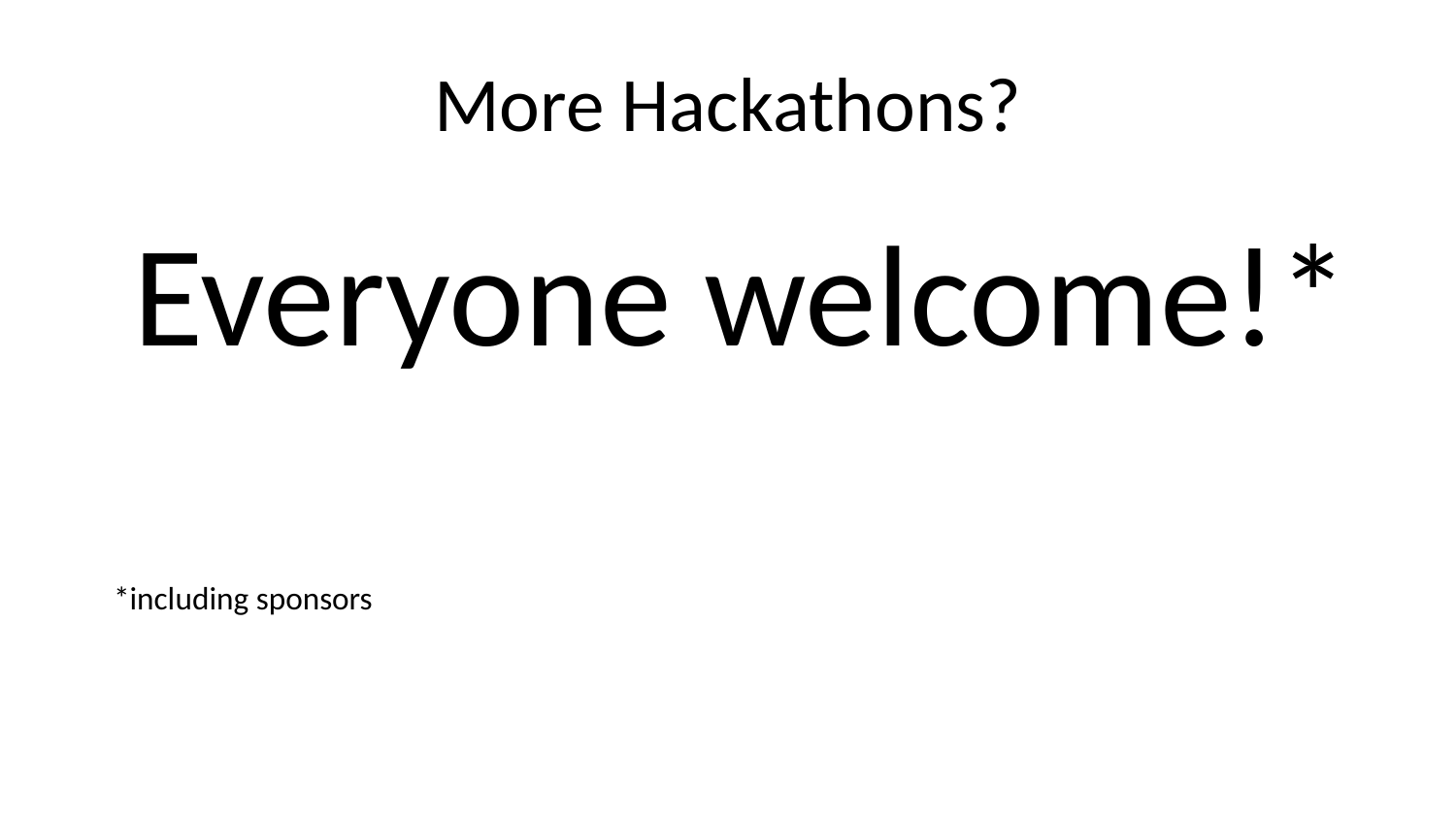

# More Hackathons?
Everyone welcome!*

*including sponsors